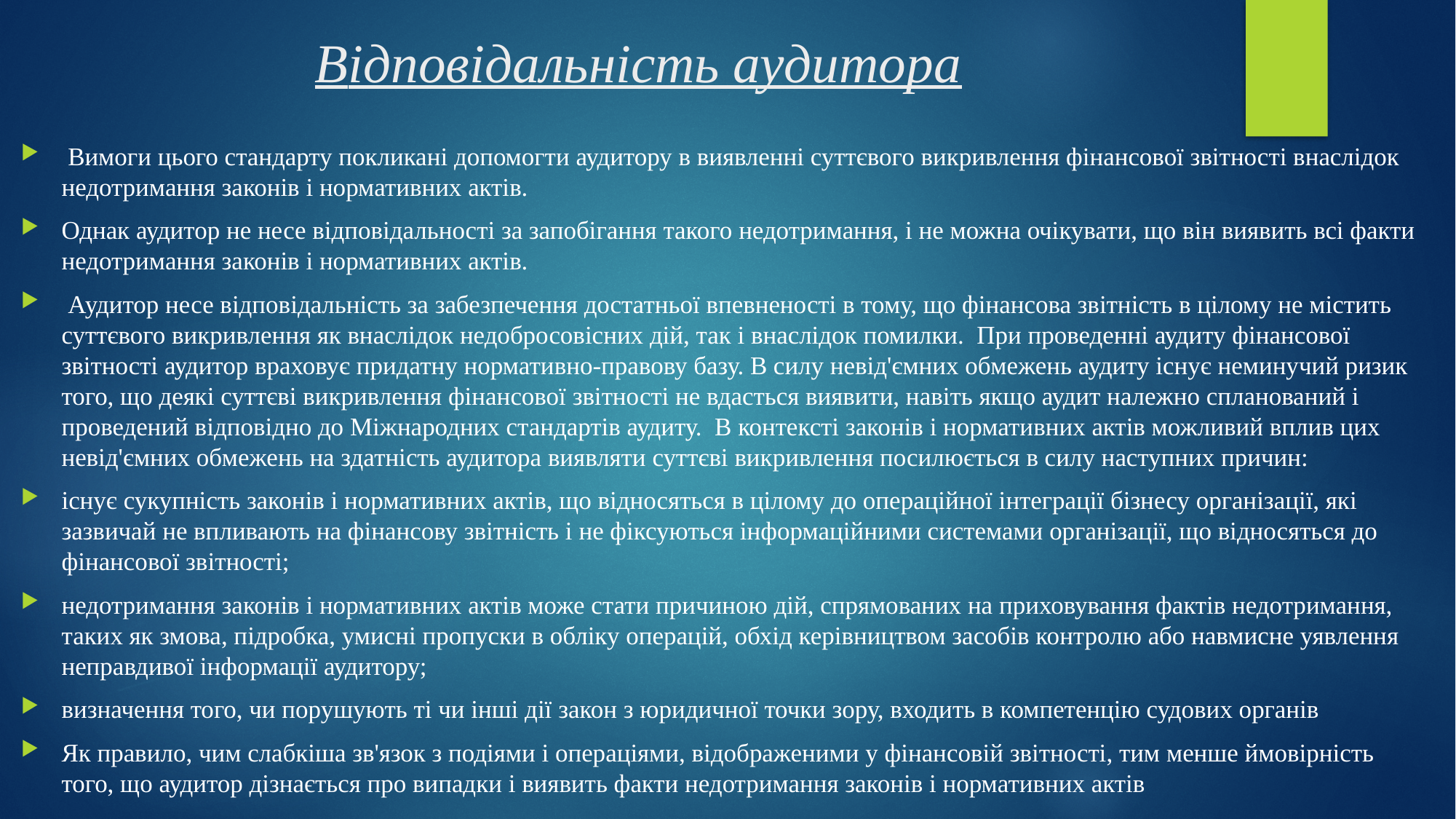

# Bідповідальність аудитора
 Вимоги цього стандарту покликані допомогти аудитору в виявленні суттєвого викривлення фінансової звітності внаслідок недотримання законів і нормативних актів.
Однак аудитор не несе відповідальності за запобігання такого недотримання, і не можна очікувати, що він виявить всі факти недотримання законів і нормативних актів.
 Аудитор несе відповідальність за забезпечення достатньої впевненості в тому, що фінансова звітність в цілому не містить суттєвого викривлення як внаслідок недобросовісних дій, так і внаслідок помилки.  При проведенні аудиту фінансової звітності аудитор враховує придатну нормативно-правову базу. В силу невід'ємних обмежень аудиту існує неминучий ризик того, що деякі суттєві викривлення фінансової звітності не вдасться виявити, навіть якщо аудит належно спланований і проведений відповідно до Міжнародних стандартів аудиту.  В контексті законів і нормативних актів можливий вплив цих невід'ємних обмежень на здатність аудитора виявляти суттєві викривлення посилюється в силу наступних причин:
існує сукупність законів і нормативних актів, що відносяться в цілому до операційної інтеграції бізнесу організації, які зазвичай не впливають на фінансову звітність і не фіксуються інформаційними системами організації, що відносяться до фінансової звітності;
недотримання законів і нормативних актів може стати причиною дій, спрямованих на приховування фактів недотримання, таких як змова, підробка, умисні пропуски в обліку операцій, обхід керівництвом засобів контролю або навмисне уявлення неправдивої інформації аудитору;
визначення того, чи порушують ті чи інші дії закон з юридичної точки зору, входить в компетенцію судових органів
Як правило, чим слабкіша зв'язок з подіями і операціями, відображеними у фінансовій звітності, тим менше ймовірність того, що аудитор дізнається про випадки і виявить факти недотримання законів і нормативних актів